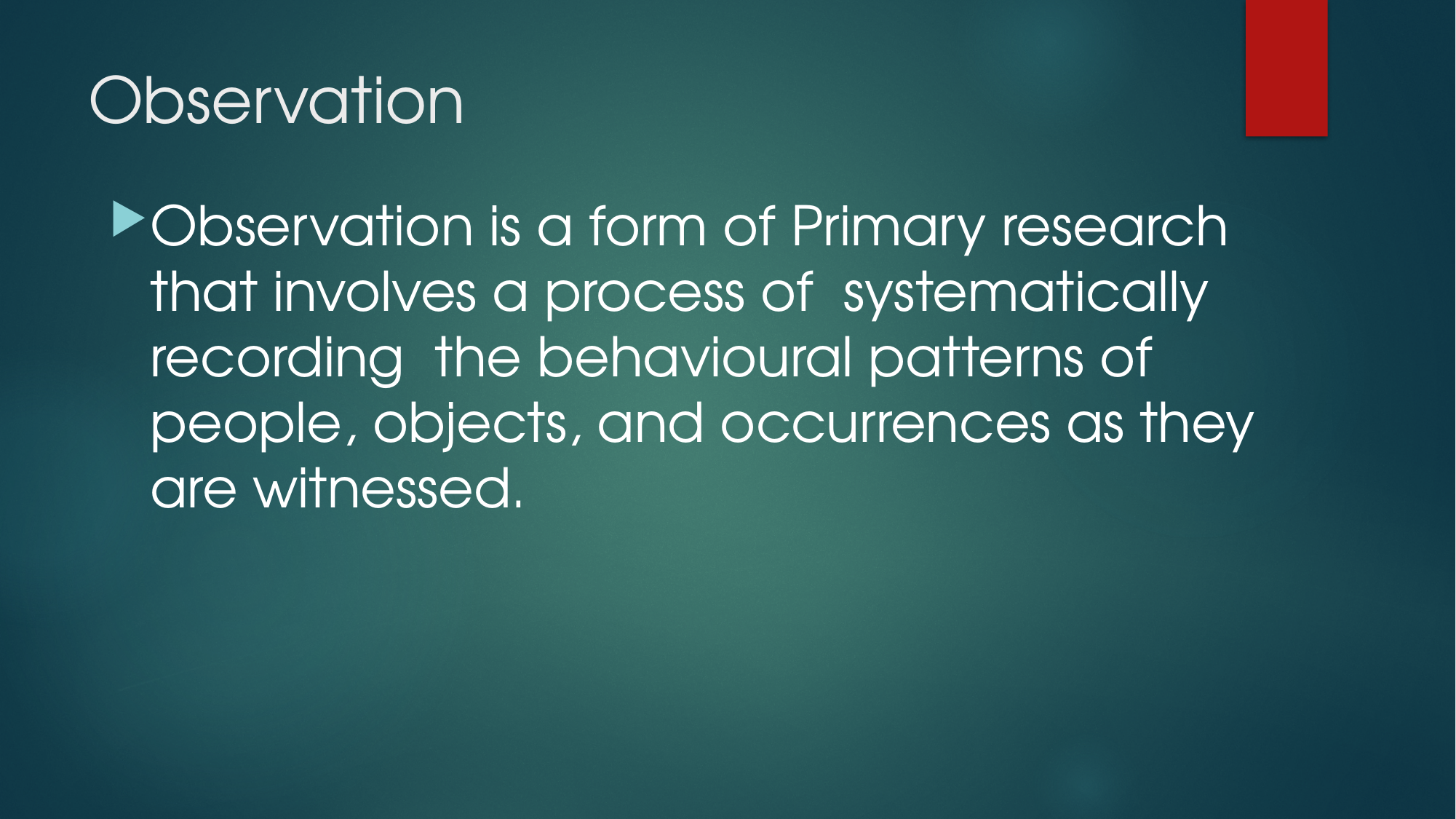

# Observation
Observation is a form of Primary research that involves a process of  systematically recording  the behavioural patterns of people, objects, and occurrences as they are witnessed.